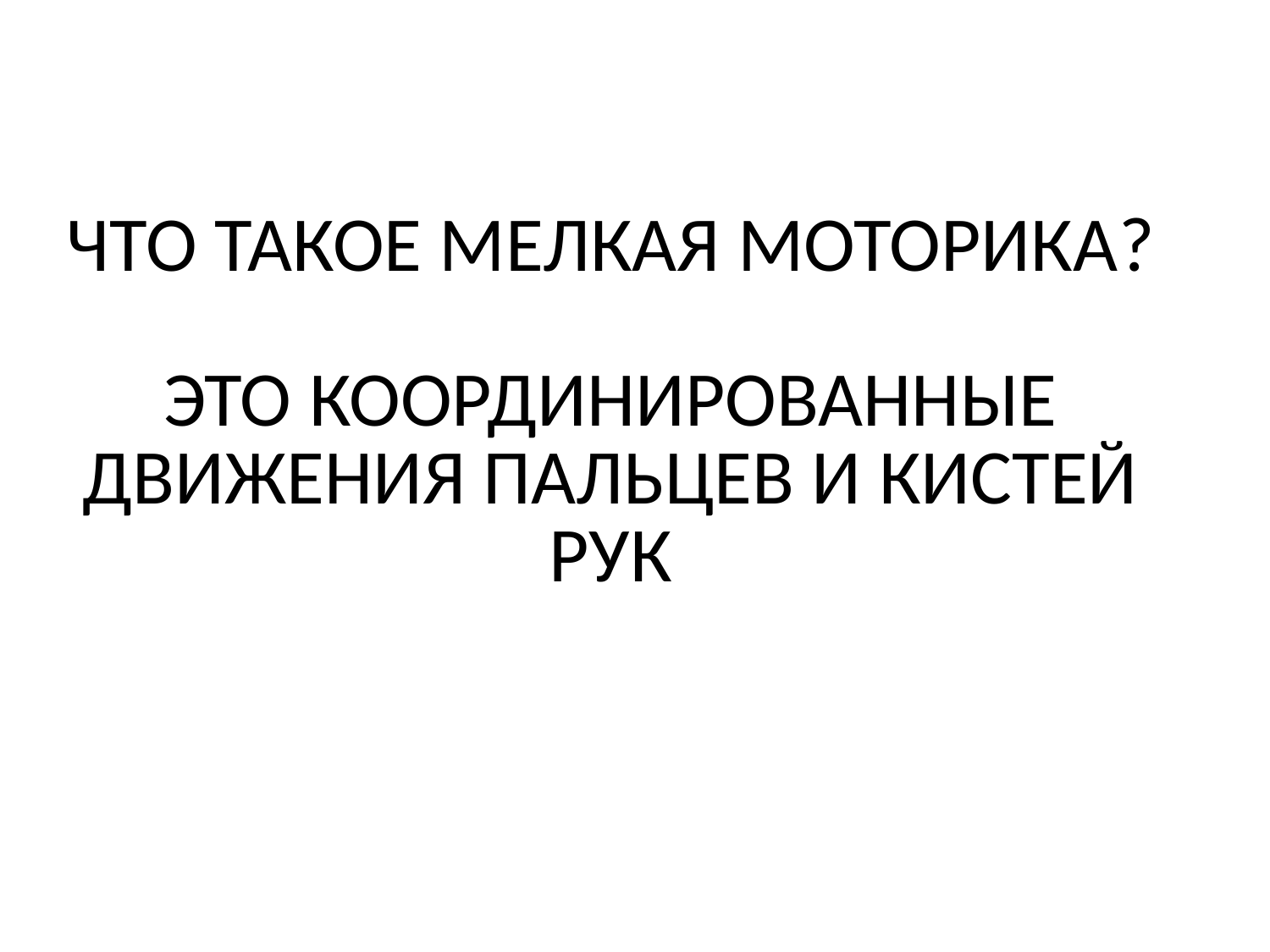

# ЧТО ТАКОЕ МЕЛКАЯ МОТОРИКА? ЭТО КООРДИНИРОВАННЫЕ ДВИЖЕНИЯ ПАЛЬЦЕВ И КИСТЕЙ РУК